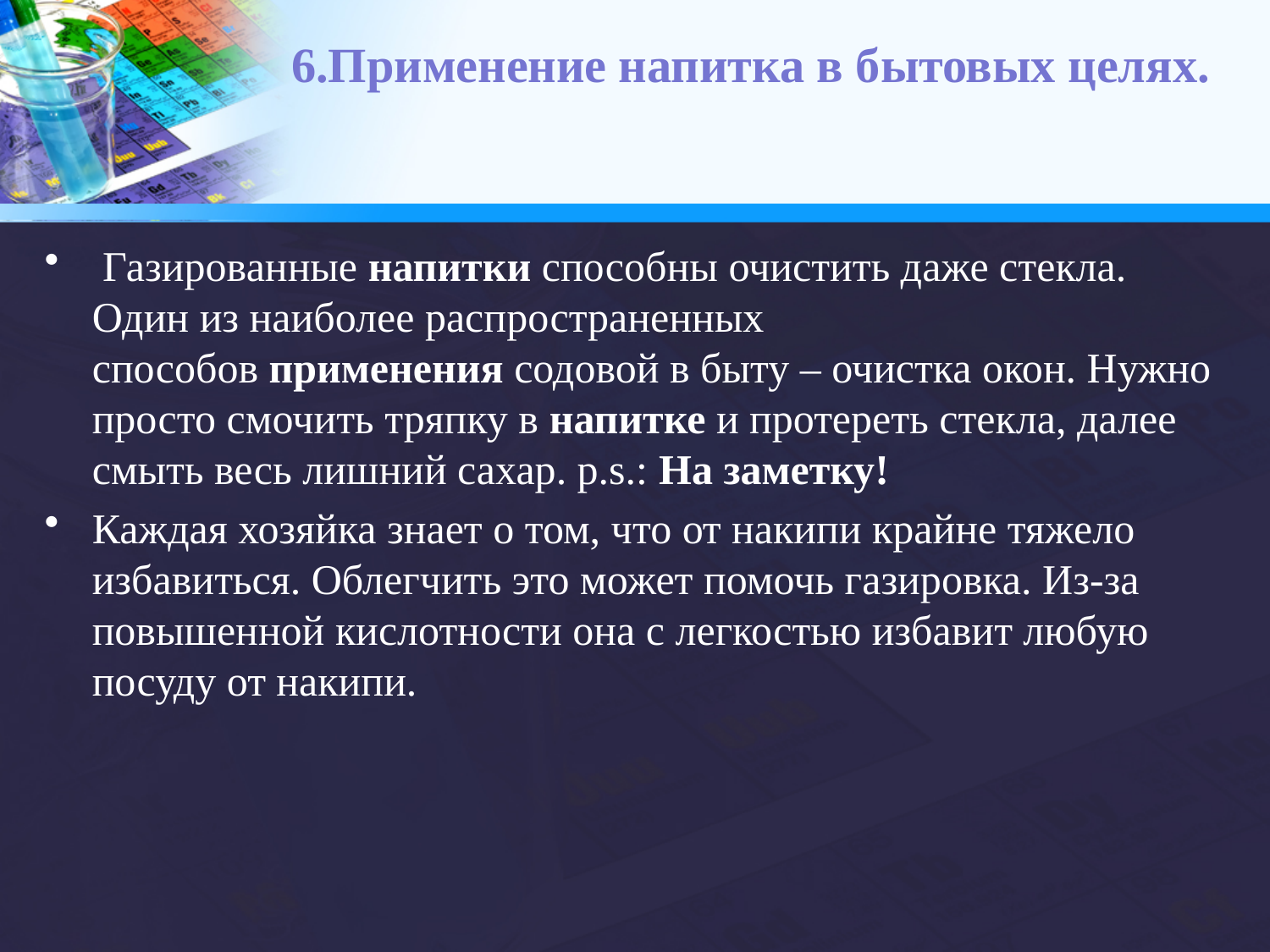

# 6.Применение напитка в бытовых целях.
 Газированные напитки способны очистить даже стекла. Один из наиболее распространенных способов применения содовой в быту – очистка окон. Нужно просто смочить тряпку в напитке и протереть стекла, далее смыть весь лишний сахар. p.s.: На заметку!
Каждая хозяйка знает о том, что от накипи крайне тяжело избавиться. Облегчить это может помочь газировка. Из-за повышенной кислотности она с легкостью избавит любую посуду от накипи.